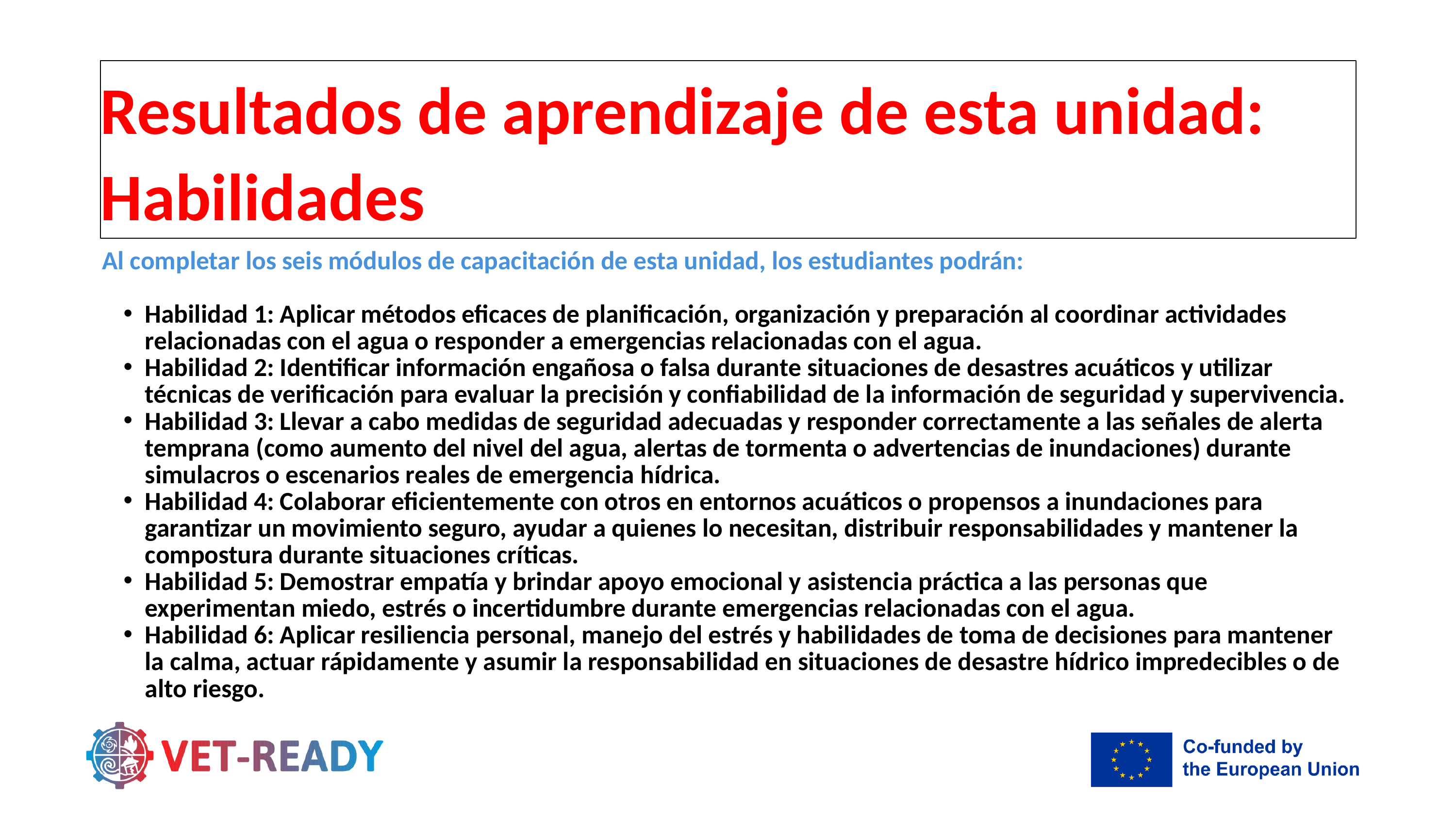

Resultados de aprendizaje de esta unidad: Habilidades
Al completar los seis módulos de capacitación de esta unidad, los estudiantes podrán:

Habilidad 1: Aplicar métodos eficaces de planificación, organización y preparación al coordinar actividades relacionadas con el agua o responder a emergencias relacionadas con el agua.
Habilidad 2: Identificar información engañosa o falsa durante situaciones de desastres acuáticos y utilizar técnicas de verificación para evaluar la precisión y confiabilidad de la información de seguridad y supervivencia.
Habilidad 3: Llevar a cabo medidas de seguridad adecuadas y responder correctamente a las señales de alerta temprana (como aumento del nivel del agua, alertas de tormenta o advertencias de inundaciones) durante simulacros o escenarios reales de emergencia hídrica.
Habilidad 4: Colaborar eficientemente con otros en entornos acuáticos o propensos a inundaciones para garantizar un movimiento seguro, ayudar a quienes lo necesitan, distribuir responsabilidades y mantener la compostura durante situaciones críticas.
Habilidad 5: Demostrar empatía y brindar apoyo emocional y asistencia práctica a las personas que experimentan miedo, estrés o incertidumbre durante emergencias relacionadas con el agua.
Habilidad 6: Aplicar resiliencia personal, manejo del estrés y habilidades de toma de decisiones para mantener la calma, actuar rápidamente y asumir la responsabilidad en situaciones de desastre hídrico impredecibles o de alto riesgo.